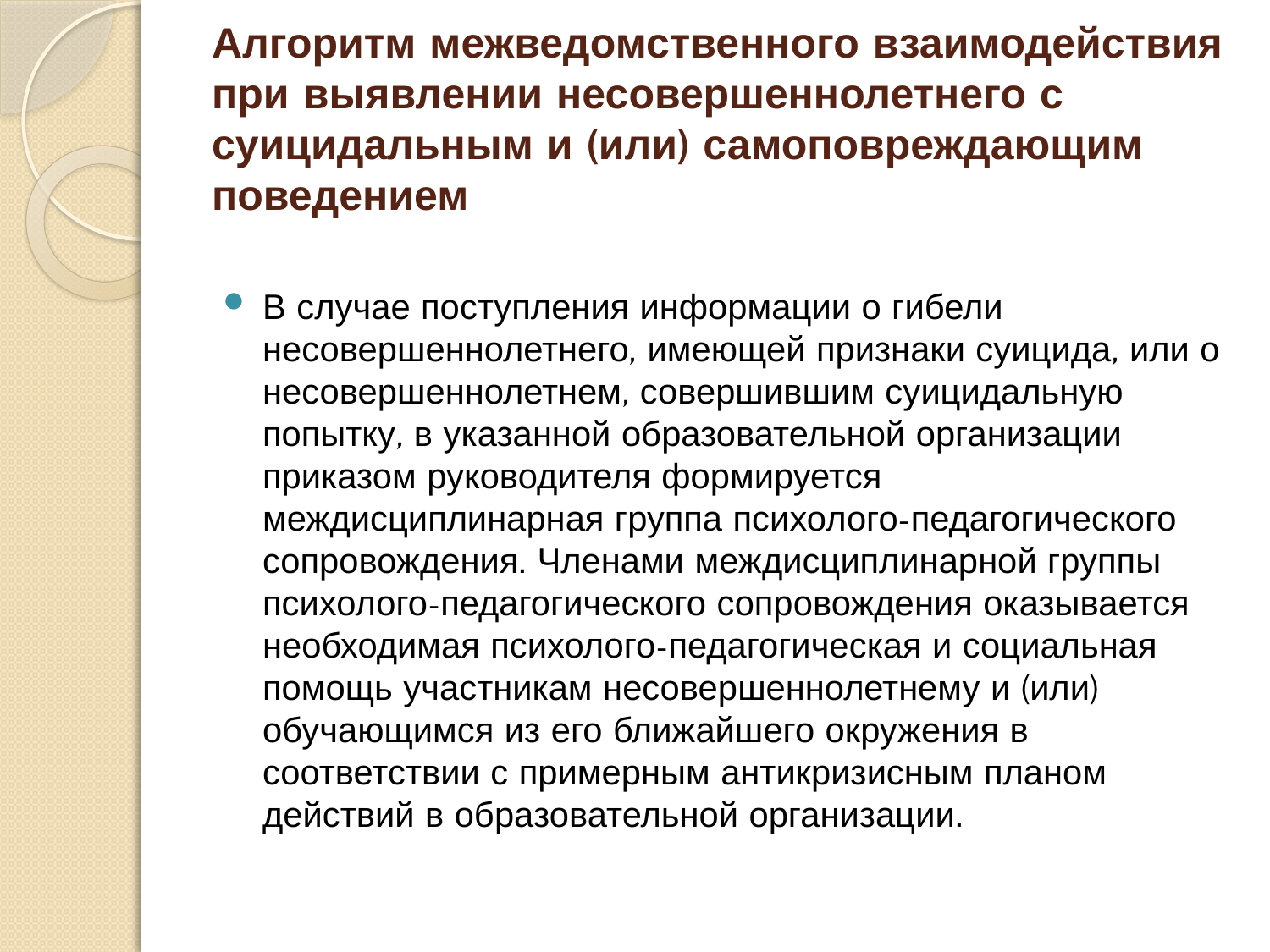

# Алгоритм межведомственного взаимодействия при выявлении несовершеннолетнего с суицидальным и (или) самоповреждающим поведением
В случае поступления информации о гибели несовершеннолетнего, имеющей признаки суицида, или о несовершеннолетнем, совершившим суицидальную попытку, в указанной образовательной организации приказом руководителя формируется междисциплинарная группа психолого-педагогического сопровождения. Членами междисциплинарной группы психолого-педагогического сопровождения оказывается необходимая психолого-педагогическая и социальная помощь участникам несовершеннолетнему и (или) обучающимся из его ближайшего окружения в соответствии с примерным антикризисным планом действий в образовательной организации.